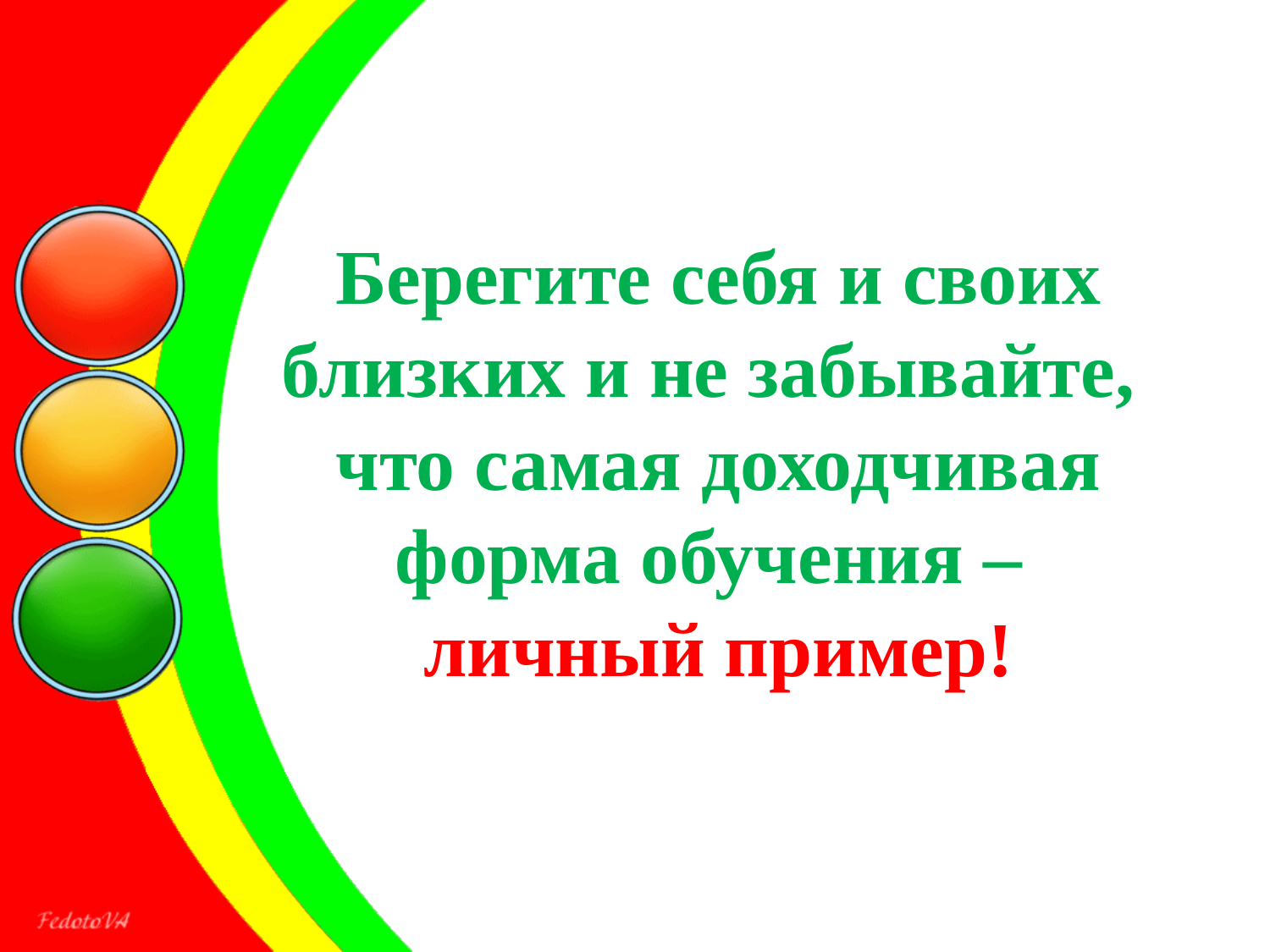

# Берегите себя и своих близких и не забывайте, что самая доходчивая форма обучения – личный пример!